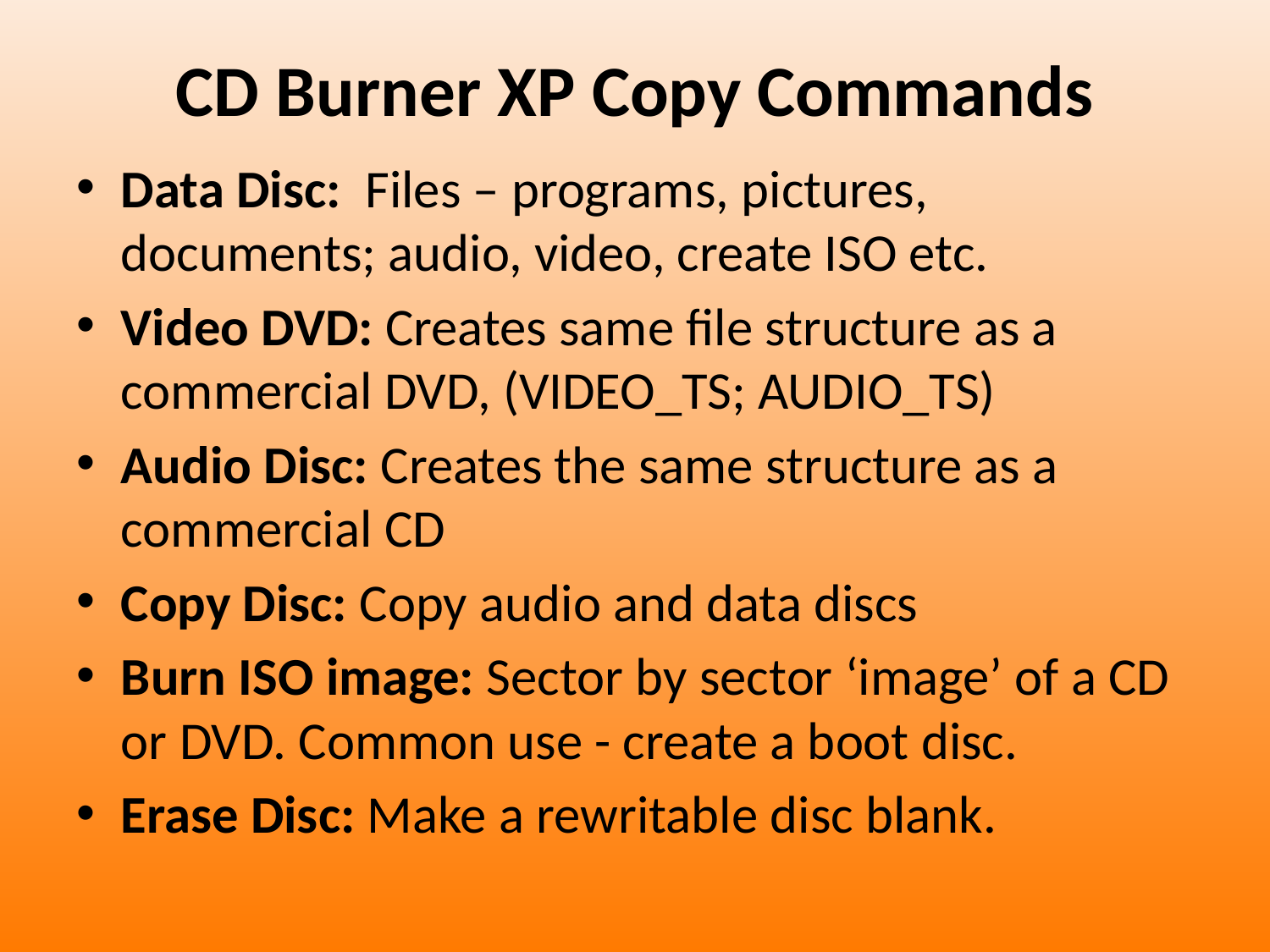

# CD Burner XP Copy Commands
Data Disc:  Files – programs, pictures, documents; audio, video, create ISO etc.
Video DVD: Creates same file structure as a commercial DVD, (VIDEO_TS; AUDIO_TS)
Audio Disc: Creates the same structure as a commercial CD
Copy Disc: Copy audio and data discs
Burn ISO image: Sector by sector ‘image’ of a CD or DVD. Common use - create a boot disc.
Erase Disc: Make a rewritable disc blank.